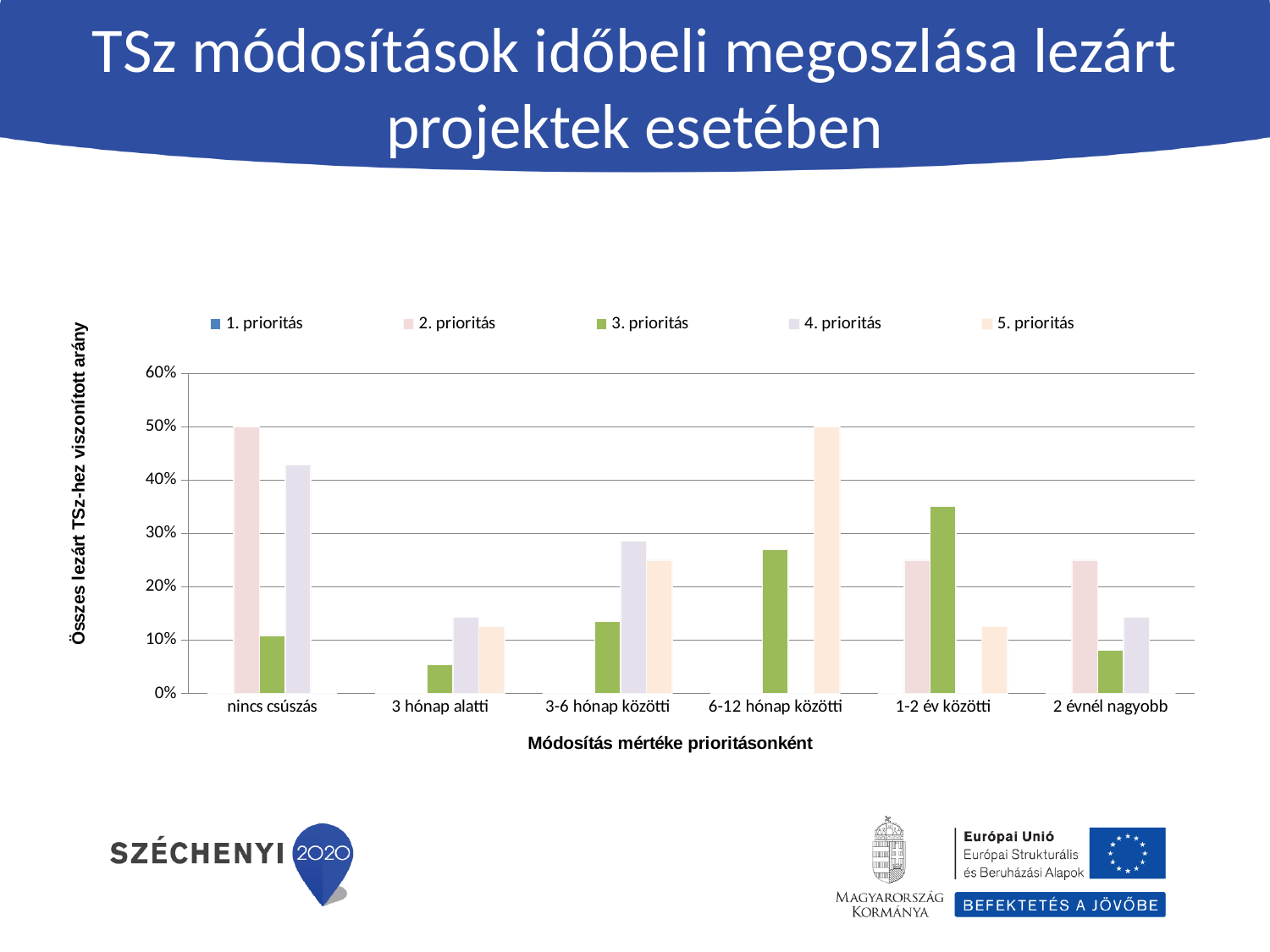

TSz módosítások időbeli megoszlása lezárt projektek esetében

### Chart

| Category | 1. prioritás | 2. prioritás | 3. prioritás | 4. prioritás | 5. prioritás |
|---|---|---|---|---|---|
| nincs csúszás | 0.0 | 0.5 | 0.10810810810810811 | 0.42857142857142855 | 0.0 |
| 3 hónap alatti | 0.0 | 0.0 | 0.05405405405405406 | 0.14285714285714285 | 0.125 |
| 3-6 hónap közötti | 0.0 | 0.0 | 0.13513513513513514 | 0.2857142857142857 | 0.25 |
| 6-12 hónap közötti | 0.0 | 0.0 | 0.2702702702702703 | 0.0 | 0.5 |
| 1-2 év közötti | 0.0 | 0.25 | 0.35135135135135137 | 0.0 | 0.125 |
| 2 évnél nagyobb | 0.0 | 0.25 | 0.08108108108108109 | 0.14285714285714285 | 0.0 |